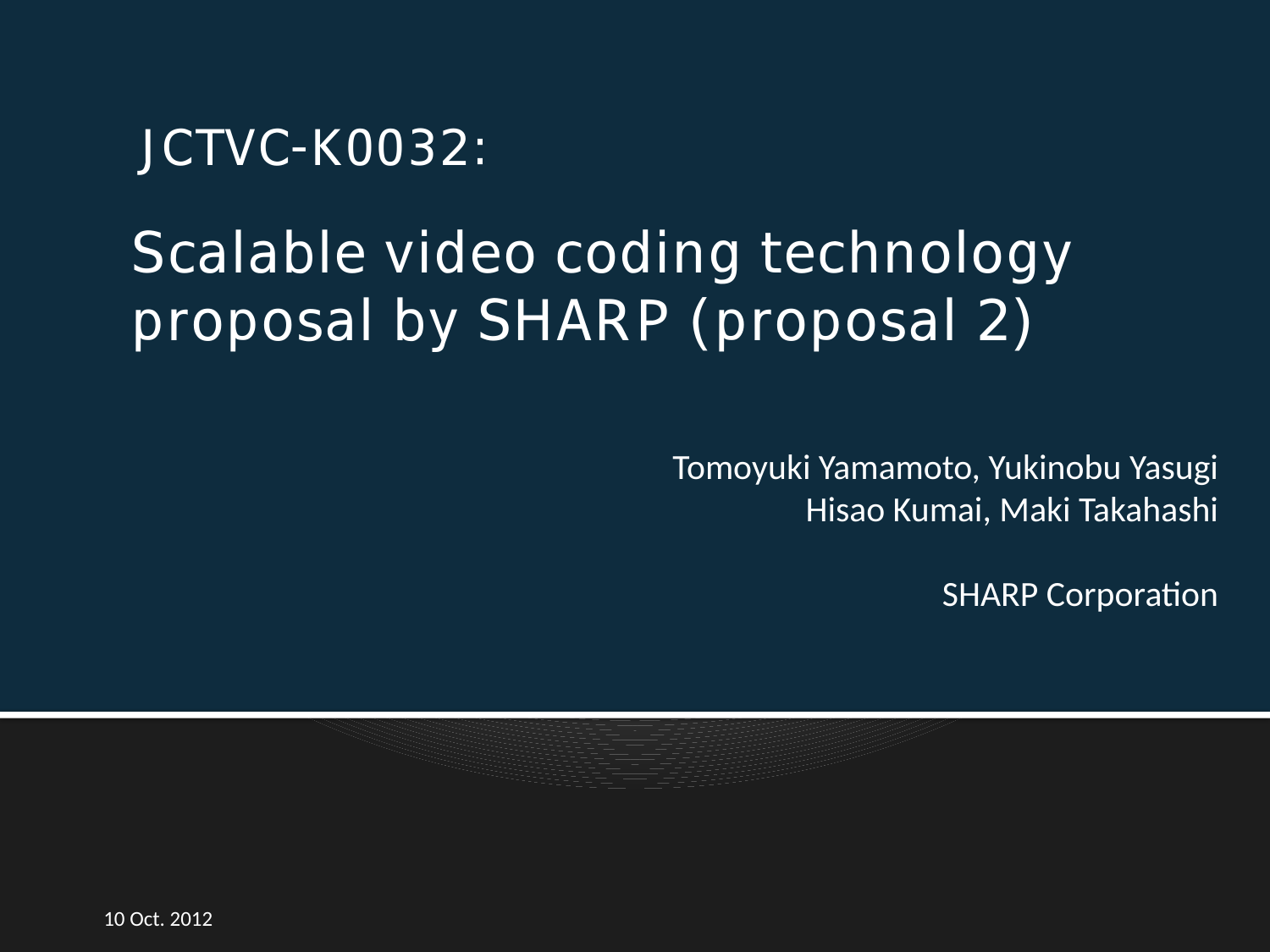

JCTVC-K0032:
# Scalable video coding technology proposal by SHARP (proposal 2)

Tomoyuki Yamamoto, Yukinobu Yasugi
Hisao Kumai, Maki Takahashi

SHARP Corporation

10 Oct. 2012